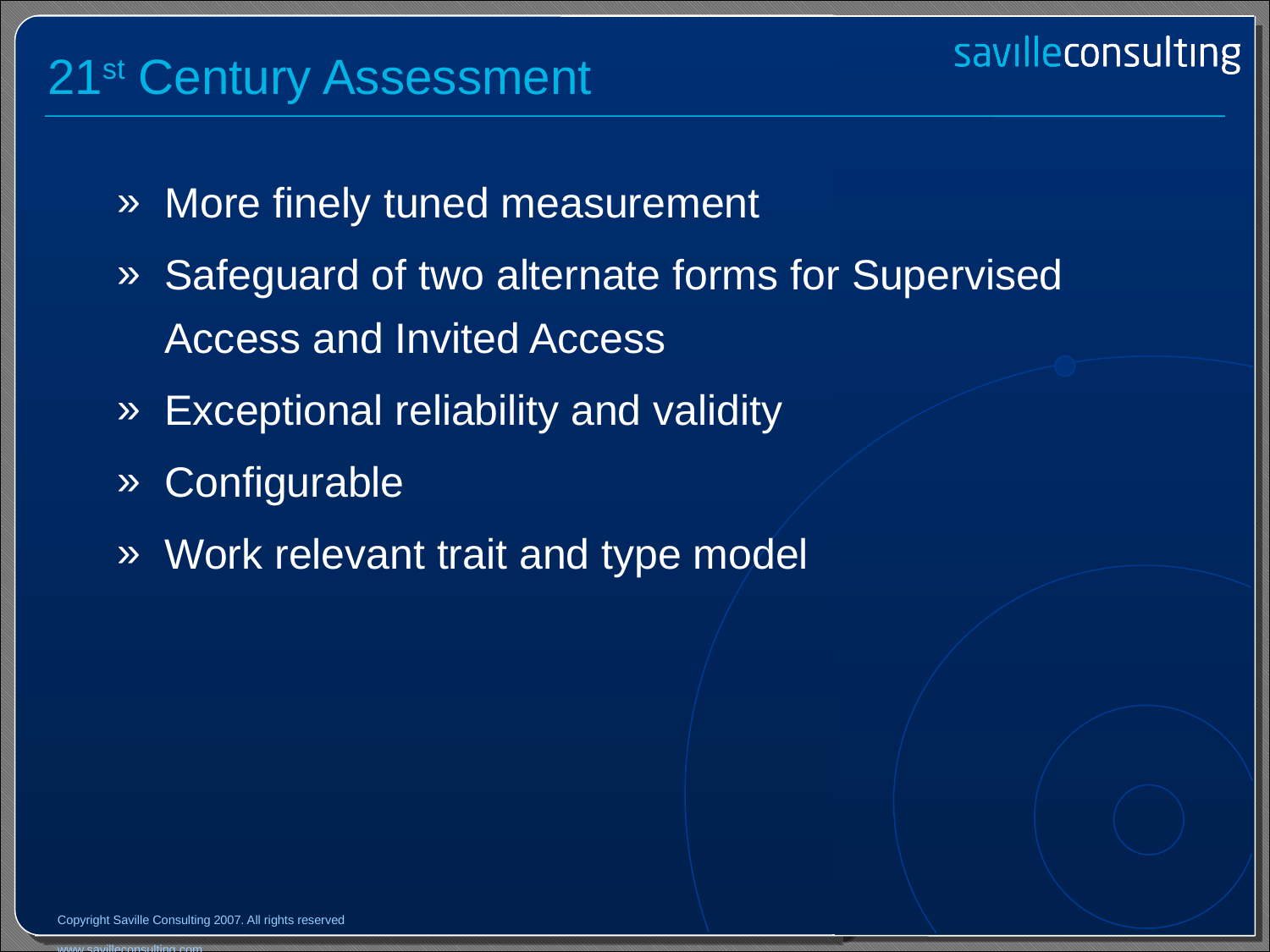

# 21st Century Assessment
More finely tuned measurement
Safeguard of two alternate forms for Supervised Access and Invited Access
Exceptional reliability and validity
Configurable
Work relevant trait and type model